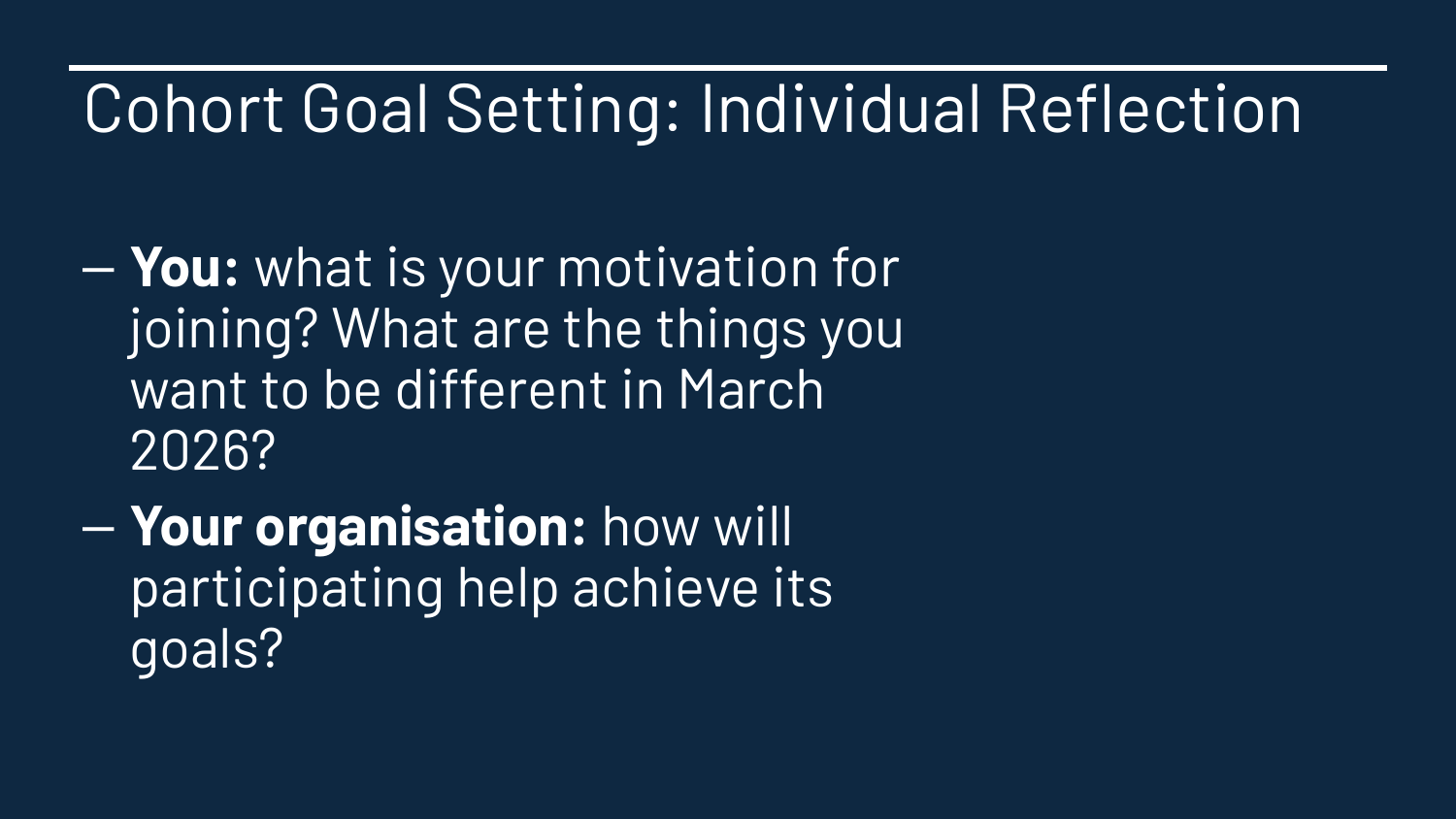

Cohort Goal Setting: Individual Reflection
You: what is your motivation for joining? What are the things you want to be different in March 2026?
Your organisation: how will participating help achieve its goals?